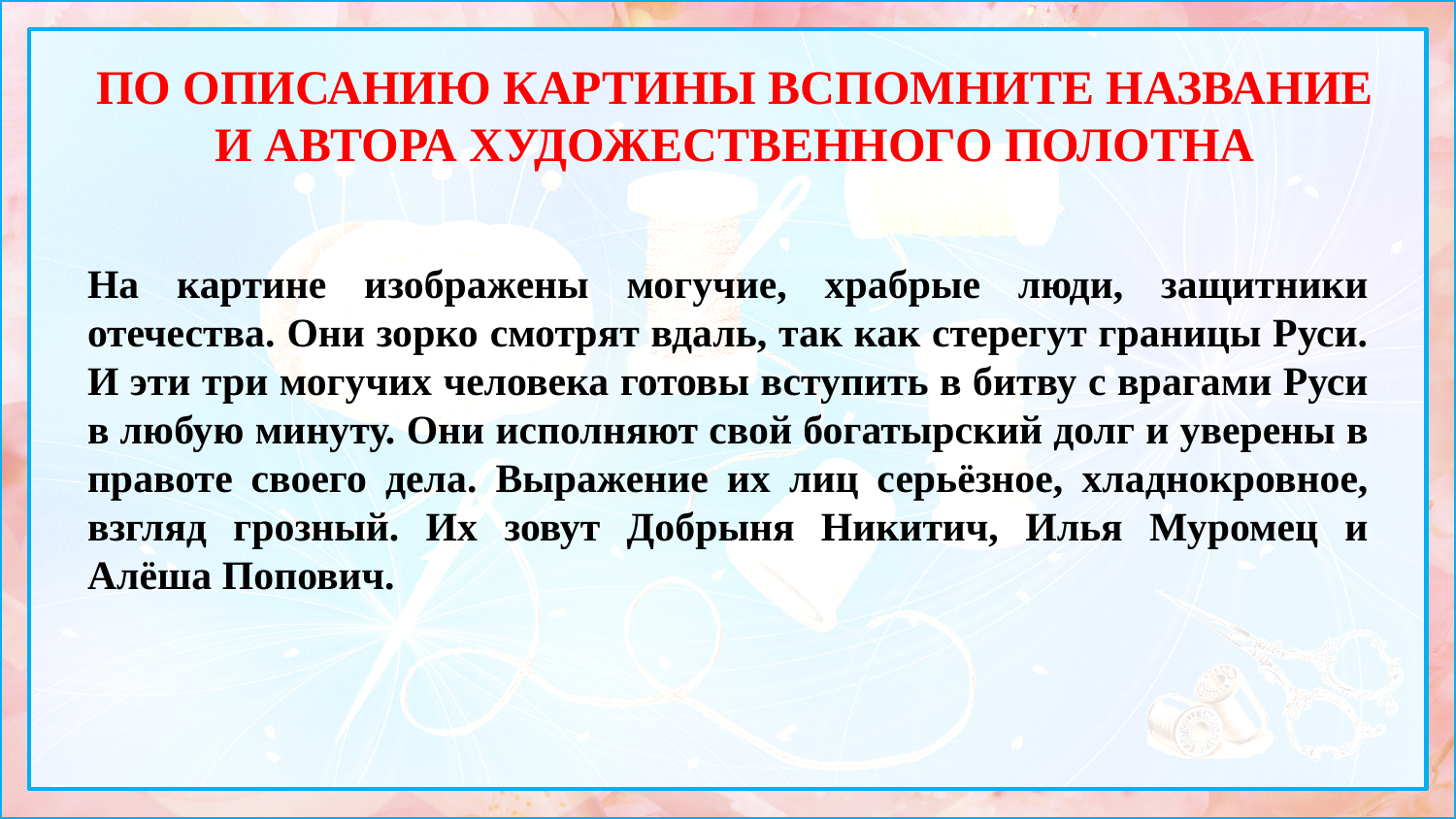

# ПО ОПИСАНИЮ КАРТИНЫ ВСПОМНИТЕ НАЗВАНИЕ И АВТОРА ХУДОЖЕСТВЕННОГО ПОЛОТНА
На картине изображены могучие, храбрые люди, защитники отечества. Они зорко смотрят вдаль, так как стерегут границы Руси. И эти три могучих человека готовы вступить в битву с врагами Руси в любую минуту. Они исполняют свой богатырский долг и уверены в правоте своего дела. Выражение их лиц серьёзное, хладнокровное, взгляд грозный. Их зовут Добрыня Никитич, Илья Муромец и Алёша Попович.